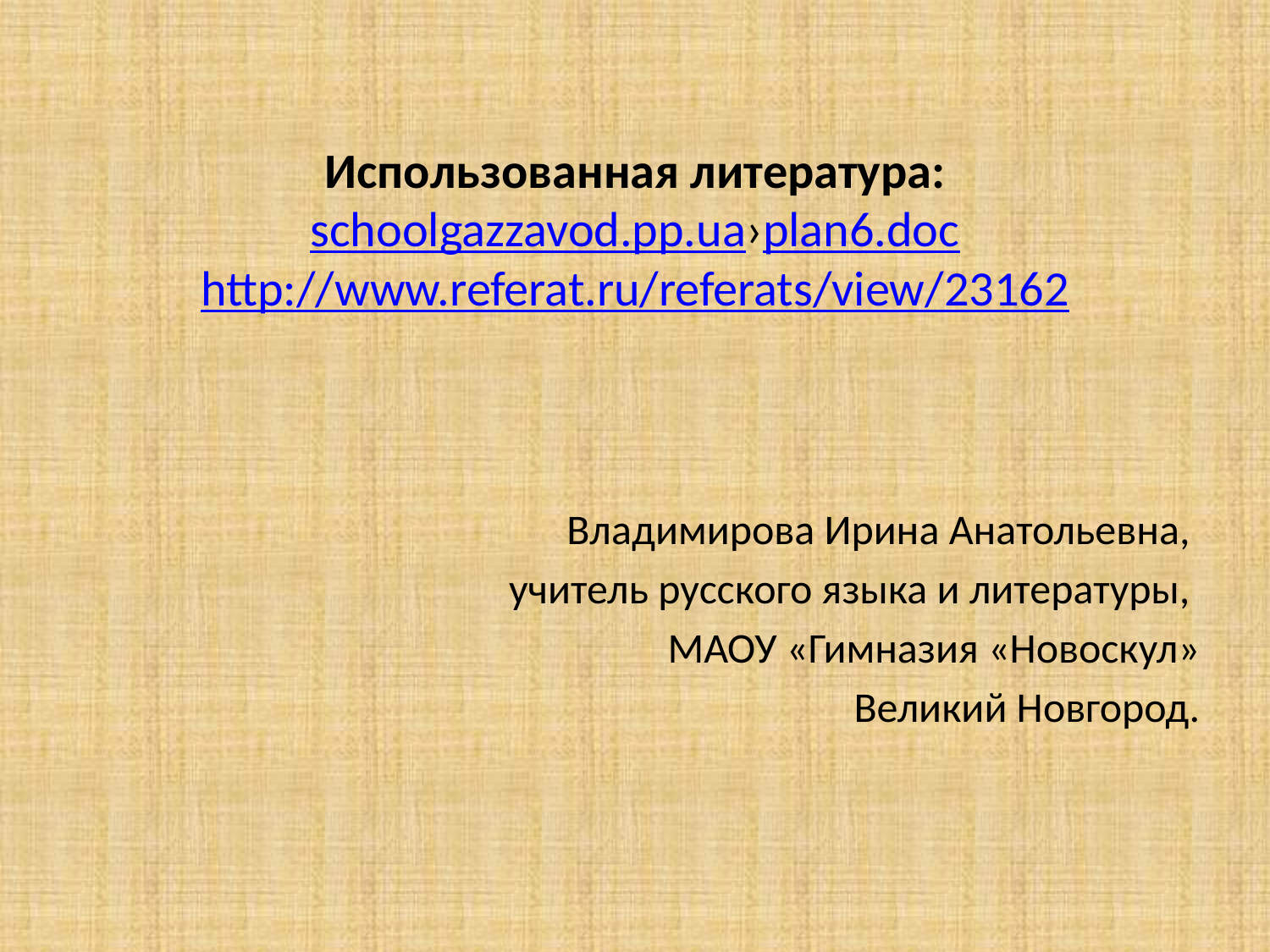

# Использованная литература: schoolgazzavod.pp.ua›plan6.doc http://www.referat.ru/referats/view/23162
Владимирова Ирина Анатольевна,
учитель русского языка и литературы,
МАОУ «Гимназия «Новоскул»
Великий Новгород.